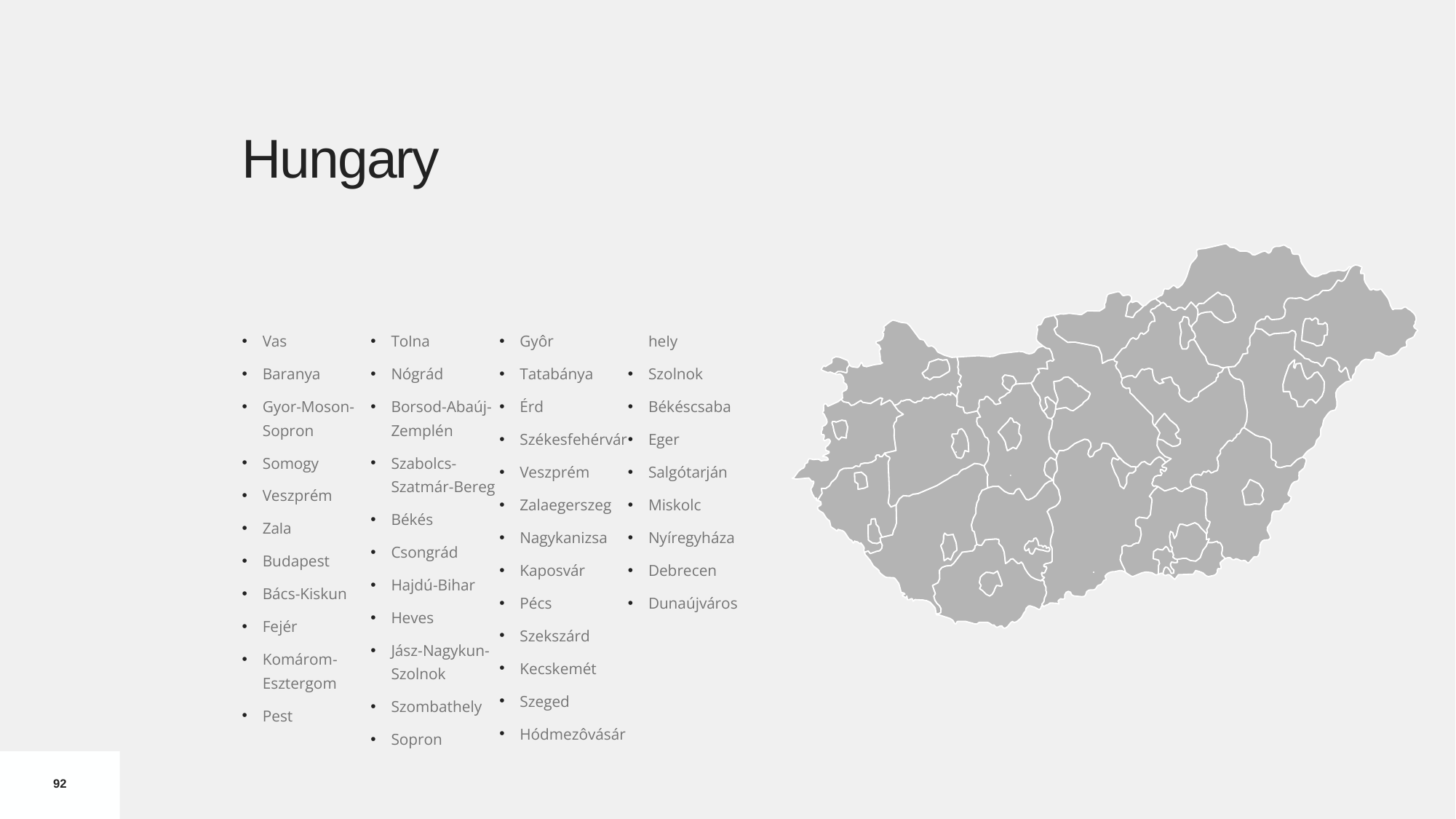

# Hungary

Vas
Baranya
Gyor-Moson-Sopron
Somogy
Veszprém
Zala
Budapest
Bács-Kiskun
Fejér
Komárom-Esztergom
Pest
Tolna
Nógrád
Borsod-Abaúj-Zemplén
Szabolcs-Szatmár-Bereg
Békés
Csongrád
Hajdú-Bihar
Heves
Jász-Nagykun-Szolnok
Szombathely
Sopron
Gyôr
Tatabánya
Érd
Székesfehérvár
Veszprém
Zalaegerszeg
Nagykanizsa
Kaposvár
Pécs
Szekszárd
Kecskemét
Szeged
Hódmezôvásárhely
Szolnok
Békéscsaba
Eger
Salgótarján
Miskolc
Nyíregyháza
Debrecen
Dunaújváros